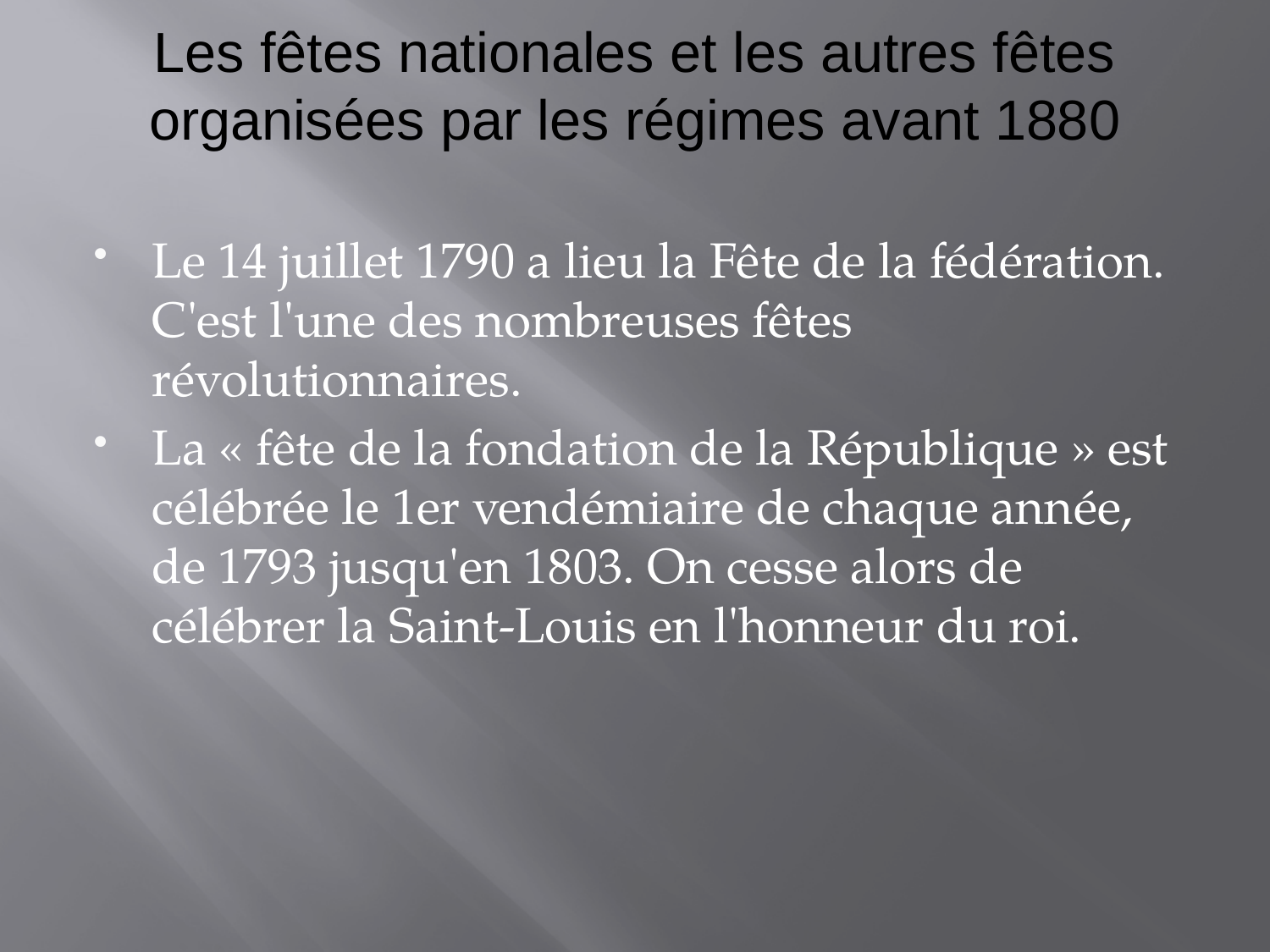

# Les fêtes nationales et les autres fêtes organisées par les régimes avant 1880
Le 14 juillet 1790 a lieu la Fête de la fédération. C'est l'une des nombreuses fêtes révolutionnaires.
La « fête de la fondation de la République » est célébrée le 1er vendémiaire de chaque année, de 1793 jusqu'en 1803. On cesse alors de célébrer la Saint-Louis en l'honneur du roi.